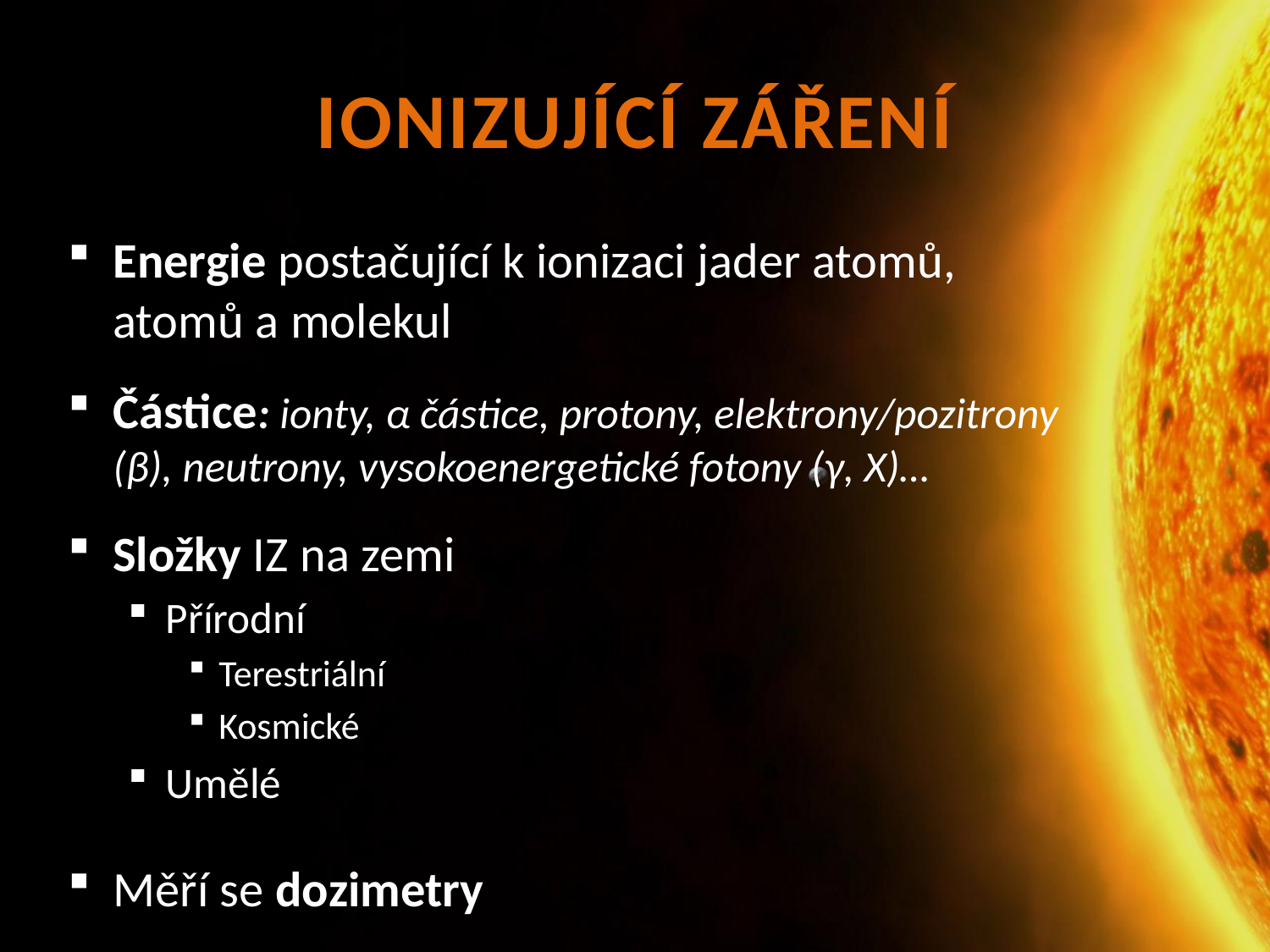

# IONIZUJÍCÍ ZÁŘENÍ
Energie postačující k ionizaci jader atomů, atomů a molekul

Částice: ionty, α částice, protony, elektrony/pozitrony (β), neutrony, vysokoenergetické fotony (γ, X)…

Složky IZ na zemi
Přírodní
Terestriální
Kosmické
Umělé

Měří se dozimetry